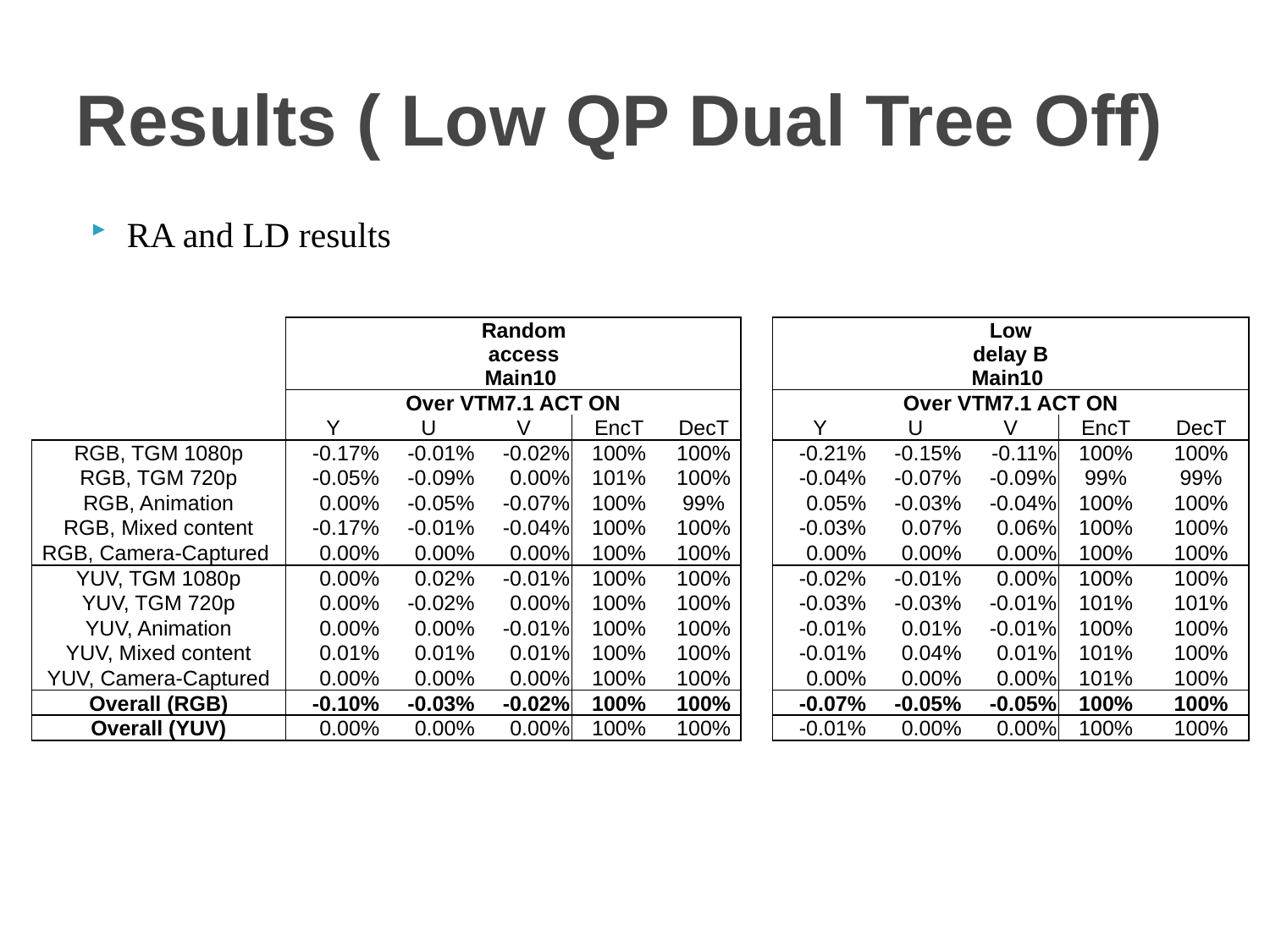

# Results ( Low QP Dual Tree Off)
RA and LD results
|  |  |  | Random access Main10 |  |  |
| --- | --- | --- | --- | --- | --- |
|  | Over VTM7.1 ACT ON |  |  |  |  |
|  | Y | U | V | EncT | DecT |
| RGB, TGM 1080p | -0.17% | -0.01% | -0.02% | 100% | 100% |
| RGB, TGM 720p | -0.05% | -0.09% | 0.00% | 101% | 100% |
| RGB, Animation | 0.00% | -0.05% | -0.07% | 100% | 99% |
| RGB, Mixed content | -0.17% | -0.01% | -0.04% | 100% | 100% |
| RGB, Camera-Captured | 0.00% | 0.00% | 0.00% | 100% | 100% |
| YUV, TGM 1080p | 0.00% | 0.02% | -0.01% | 100% | 100% |
| YUV, TGM 720p | 0.00% | -0.02% | 0.00% | 100% | 100% |
| YUV, Animation | 0.00% | 0.00% | -0.01% | 100% | 100% |
| YUV, Mixed content | 0.01% | 0.01% | 0.01% | 100% | 100% |
| YUV, Camera-Captured | 0.00% | 0.00% | 0.00% | 100% | 100% |
| Overall (RGB) | -0.10% | -0.03% | -0.02% | 100% | 100% |
| Overall (YUV) | 0.00% | 0.00% | 0.00% | 100% | 100% |
|  |  | Low delay B Main10 |  |  |
| --- | --- | --- | --- | --- |
| Over VTM7.1 ACT ON |  |  |  |  |
| Y | U | V | EncT | DecT |
| -0.21% | -0.15% | -0.11% | 100% | 100% |
| -0.04% | -0.07% | -0.09% | 99% | 99% |
| 0.05% | -0.03% | -0.04% | 100% | 100% |
| -0.03% | 0.07% | 0.06% | 100% | 100% |
| 0.00% | 0.00% | 0.00% | 100% | 100% |
| -0.02% | -0.01% | 0.00% | 100% | 100% |
| -0.03% | -0.03% | -0.01% | 101% | 101% |
| -0.01% | 0.01% | -0.01% | 100% | 100% |
| -0.01% | 0.04% | 0.01% | 101% | 100% |
| 0.00% | 0.00% | 0.00% | 101% | 100% |
| -0.07% | -0.05% | -0.05% | 100% | 100% |
| -0.01% | 0.00% | 0.00% | 100% | 100% |